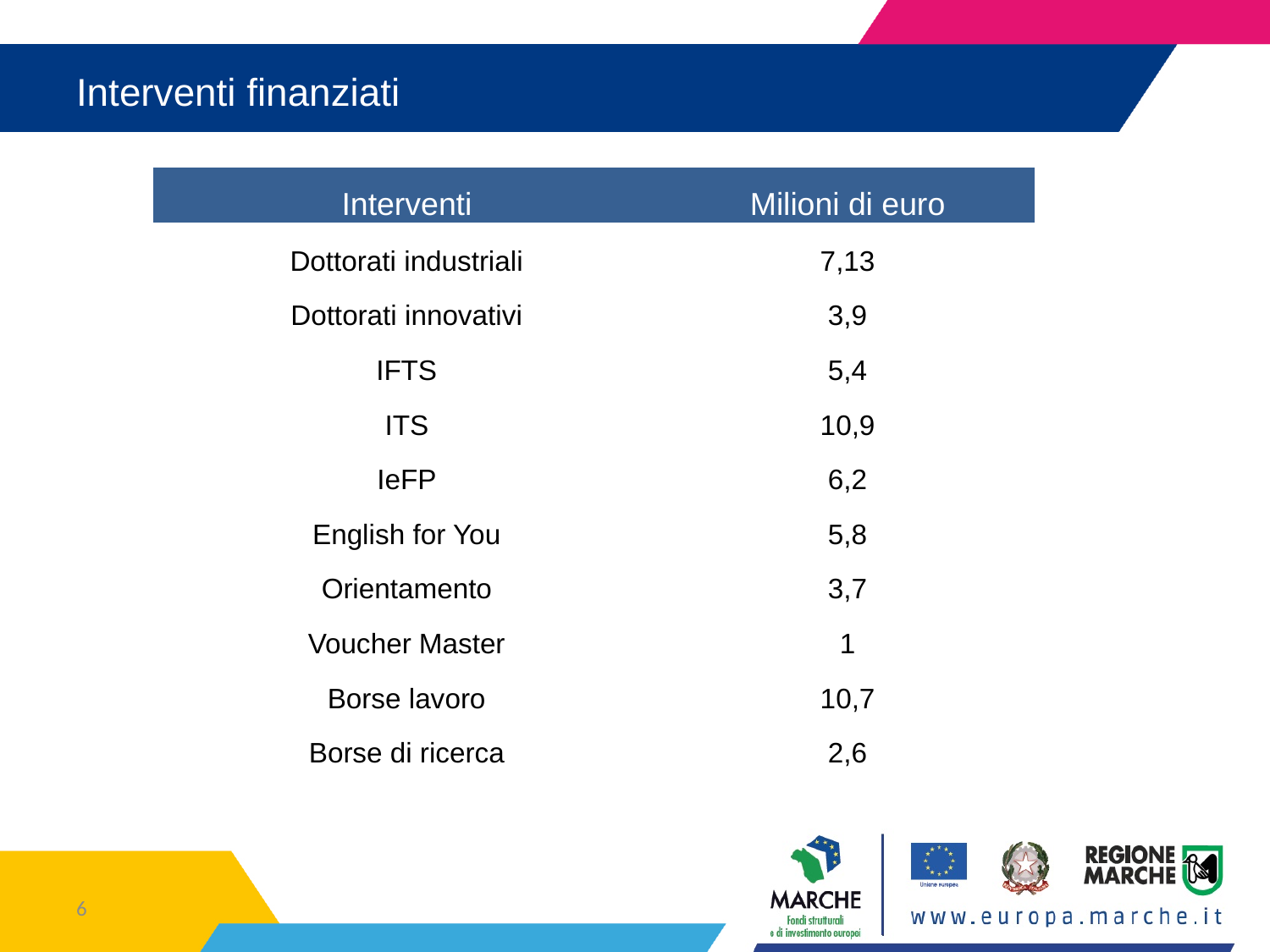

# Interventi finanziati
| Interventi | Milioni di euro |
| --- | --- |
| Dottorati industriali | 7,13 |
| Dottorati innovativi | 3,9 |
| IFTS | 5,4 |
| ITS | 10,9 |
| IeFP | 6,2 |
| English for You | 5,8 |
| Orientamento | 3,7 |
| Voucher Master | 1 |
| Borse lavoro | 10,7 |
| Borse di ricerca | 2,6 |
6